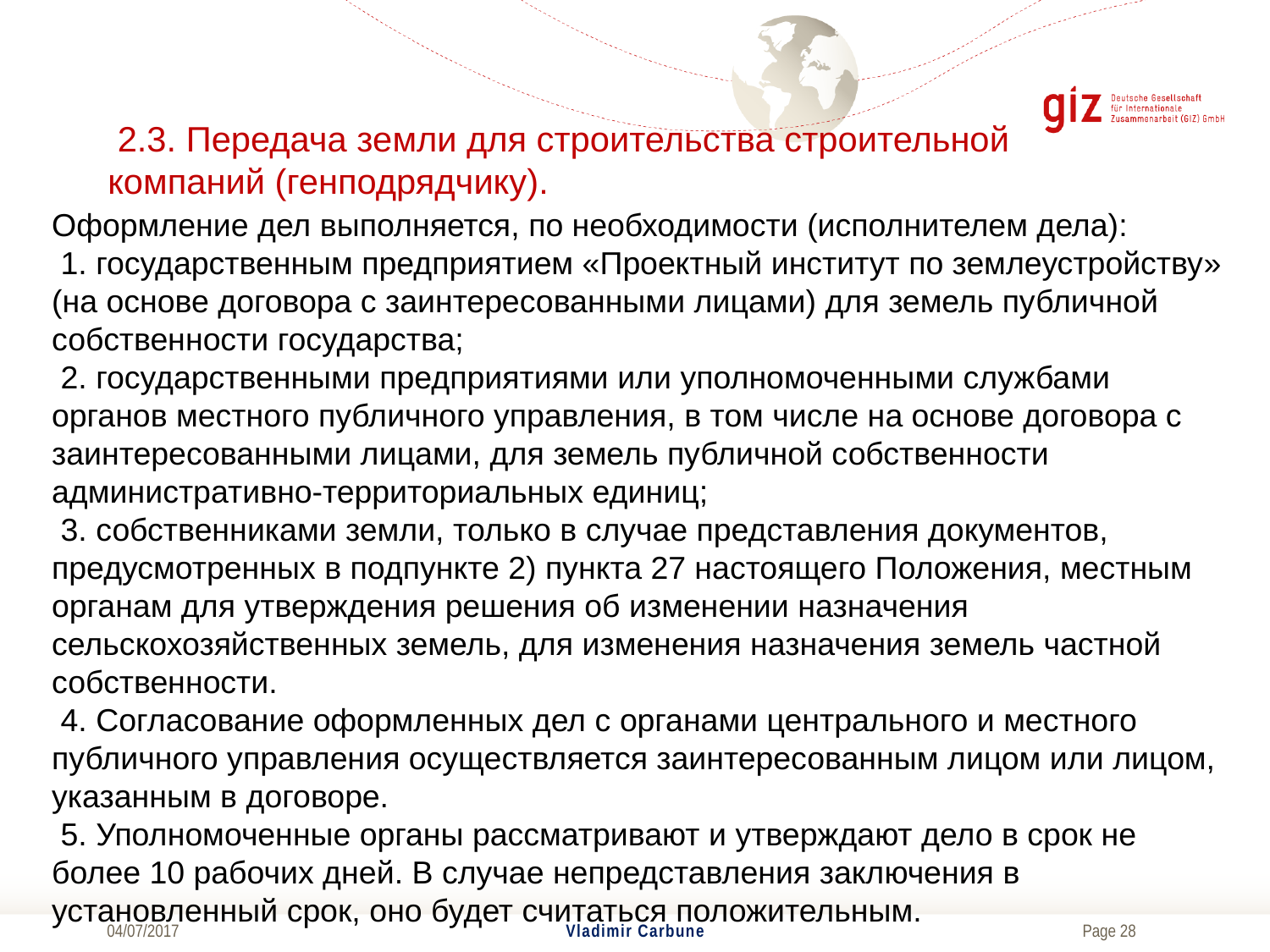

# 2.3. Передача земли для строительства строительной компаний (генподрядчику).
Оформление дел выполняется, по необходимости (исполнителем дела):
 1. государственным предприятием «Проектный институт по землеустройству» (на основе договора с заинтересованными лицами) для земель публичной собственности государства;
 2. государственными предприятиями или уполномоченными службами органов местного публичного управления, в том числе на основе договора с заинтересованными лицами, для земель публичной собственности административно-территориальных единиц;
 3. собственниками земли, только в случае представления документов, предусмотренных в подпункте 2) пункта 27 настоящего Положения, местным органам для утверждения решения об изменении назначения сельскохозяйственных земель, для изменения назначения земель частной собственности.
 4. Согласование оформленных дел с органами центрального и местного публичного управления осуществляется заинтересованным лицом или лицом, указанным в договоре.
 5. Уполномоченные органы рассматривают и утверждают дело в срок не более 10 рабочих дней. В случае непредставления заключения в установленный срок, оно будет считаться положительным.
04/07/2017
Vladimir Carbune